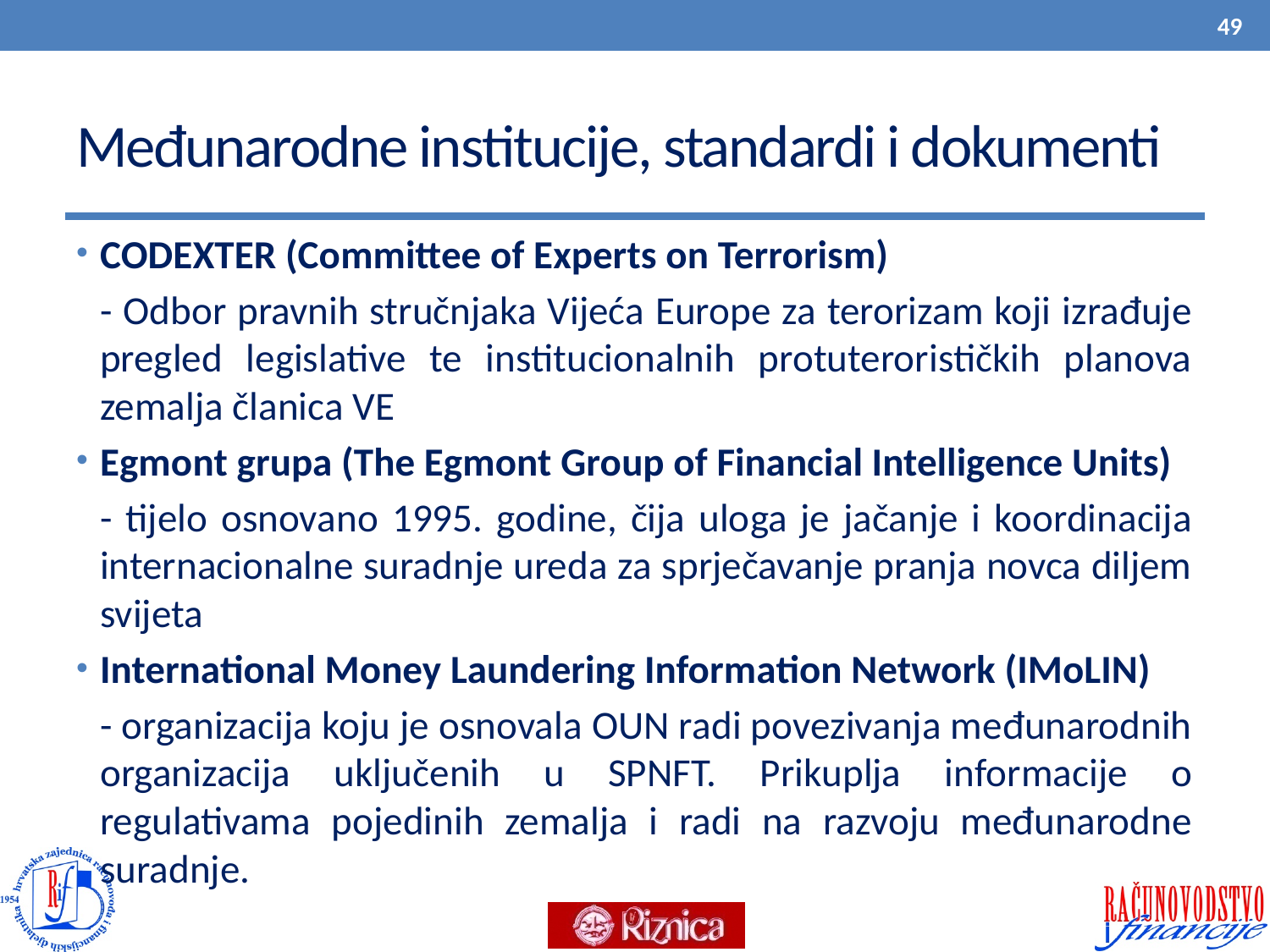

49
# Međunarodne institucije, standardi i dokumenti
CODEXTER (Committee of Experts on Terrorism)
	- Odbor pravnih stručnjaka Vijeća Europe za terorizam koji izrađuje pregled legislative te institucionalnih protuterorističkih planova zemalja članica VE
Egmont grupa (The Egmont Group of Financial Intelligence Units)
	- tijelo osnovano 1995. godine, čija uloga je jačanje i koordinacija internacionalne suradnje ureda za sprječavanje pranja novca diljem svijeta
International Money Laundering Information Network (IMoLIN)
	- organizacija koju je osnovala OUN radi povezivanja međunarodnih organizacija uključenih u SPNFT. Prikuplja informacije o regulativama pojedinih zemalja i radi na razvoju međunarodne suradnje.